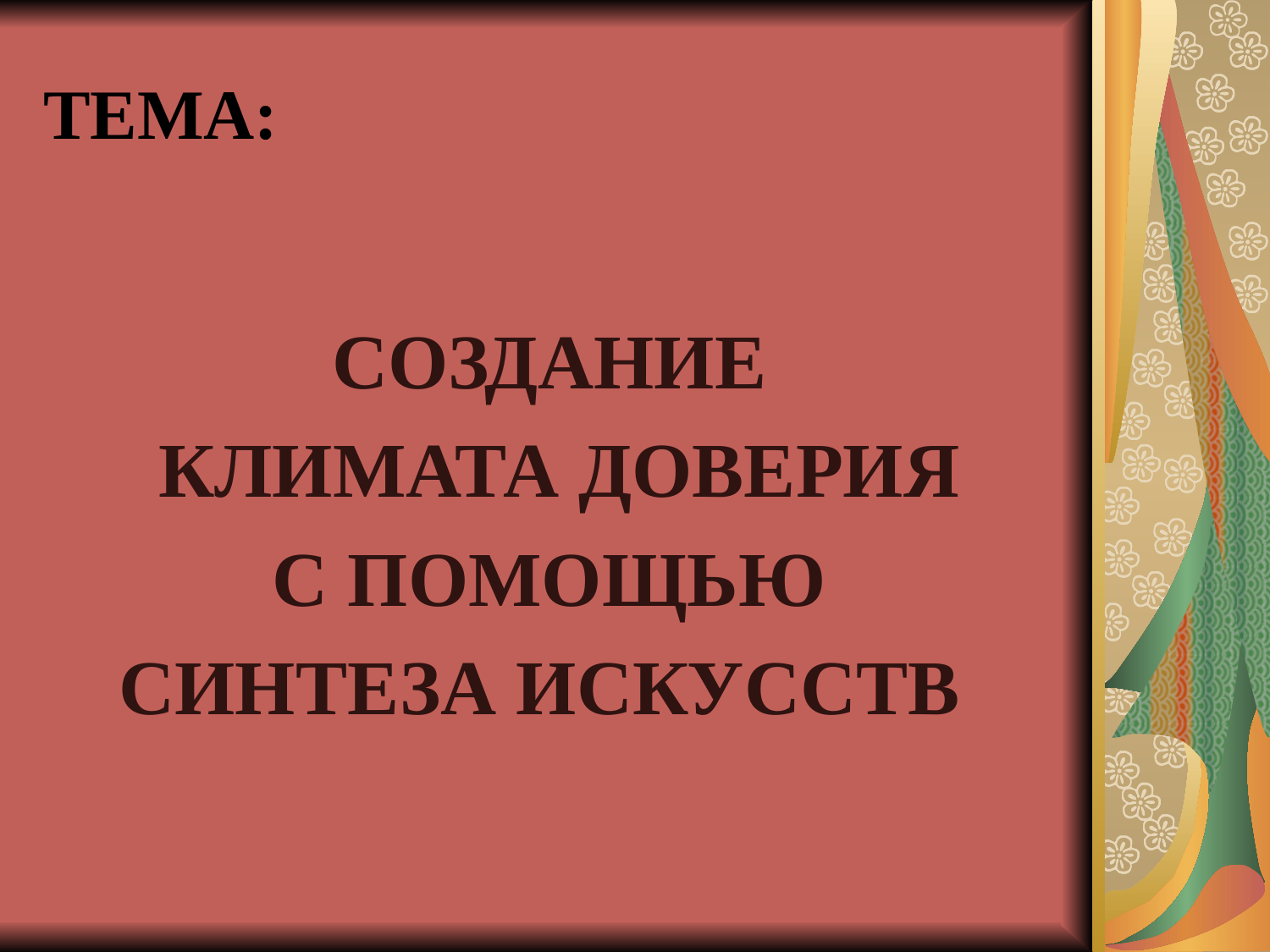

# ТЕМА:

СОЗДАНИЕ
 КЛИМАТА ДОВЕРИЯ
 С ПОМОЩЬЮ
СИНТЕЗА ИСКУССТВ